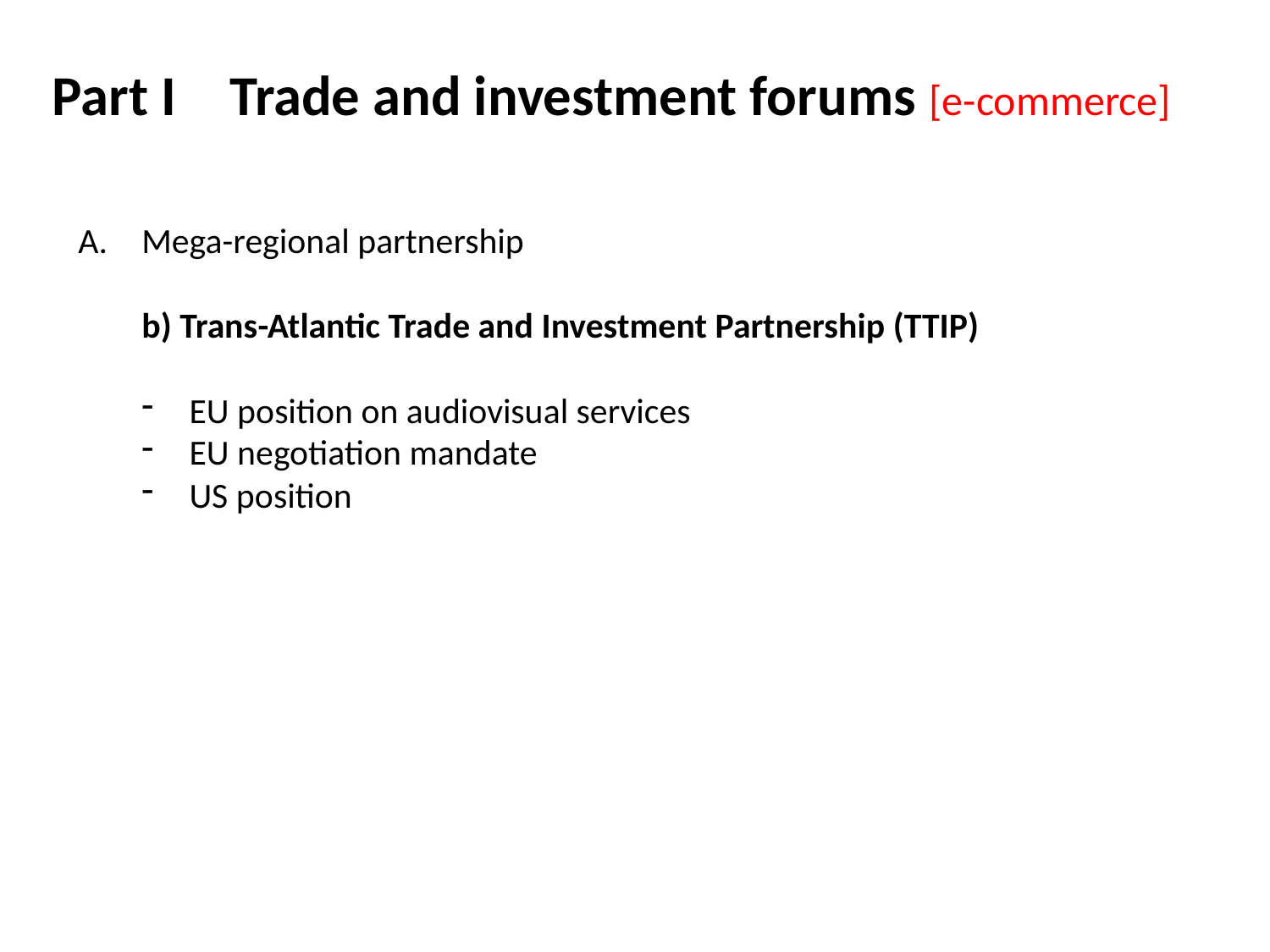

Part I	    Trade and investment forums [e-commerce]

Mega-regional partnership

b) Trans-Atlantic Trade and Investment Partnership (TTIP)

EU position on audiovisual services
EU negotiation mandate
US position